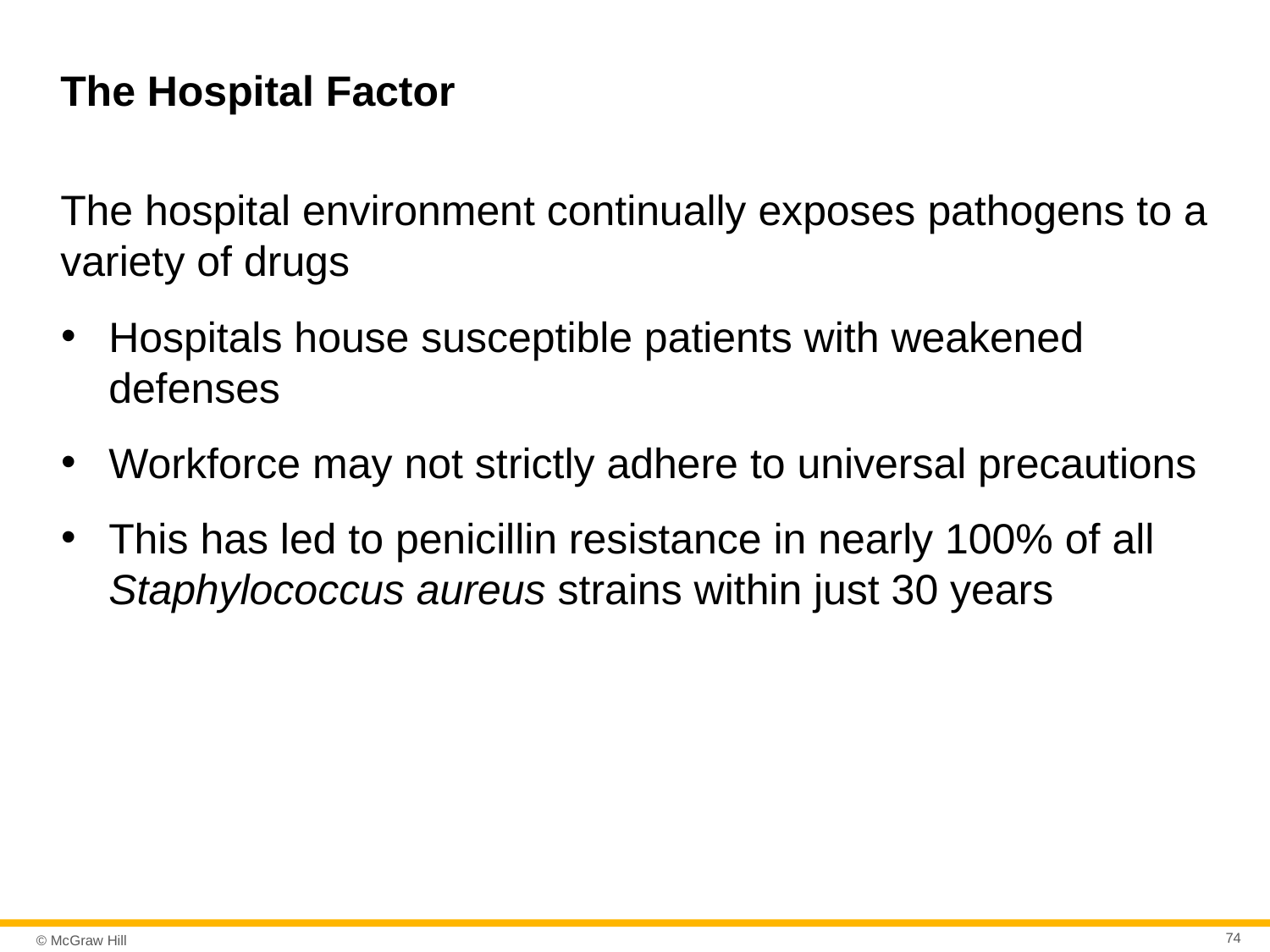

# The Hospital Factor
The hospital environment continually exposes pathogens to a variety of drugs
Hospitals house susceptible patients with weakened defenses
Workforce may not strictly adhere to universal precautions
This has led to penicillin resistance in nearly 100% of all Staphylococcus aureus strains within just 30 years